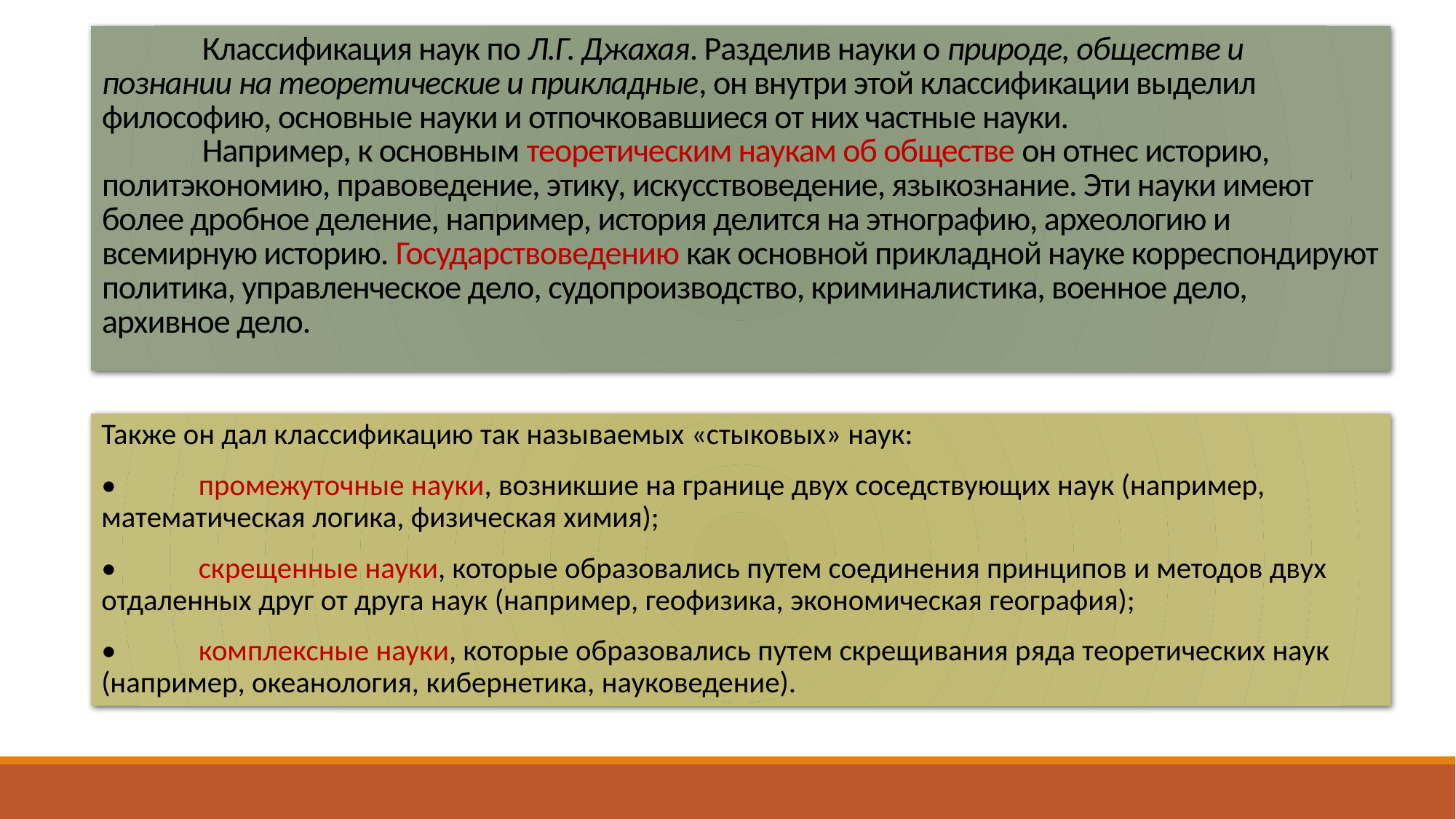

# Классификация наук по Л.Г. Джахая. Разделив науки о природе, обществе и познании на теоретические и прикладные, он внутри этой классификации выделил философию, основные науки и отпочковавшиеся от них частные науки. Например, к основным теоретическим наукам об обществе он отнес историю, политэкономию, правоведение, этику, искусствоведение, языкознание. Эти науки имеют более дробное деление, например, история делится на этнографию, археологию и всемирную историю. Государствоведению как основной прикладной науке корреспондируют политика, управленческое дело, судопроизводство, криминалистика, военное дело, архивное дело.
Также он дал классификацию так называемых «стыковых» наук:
•	промежуточные науки, возникшие на границе двух соседствующих наук (например, математическая логика, физическая химия);
•	скрещенные науки, которые образовались путем соединения принципов и методов двух отдаленных друг от друга наук (например, геофизика, экономическая география);
•	комплексные науки, которые образовались путем скрещивания ряда теоретических наук (например, океанология, кибернетика, науковедение).